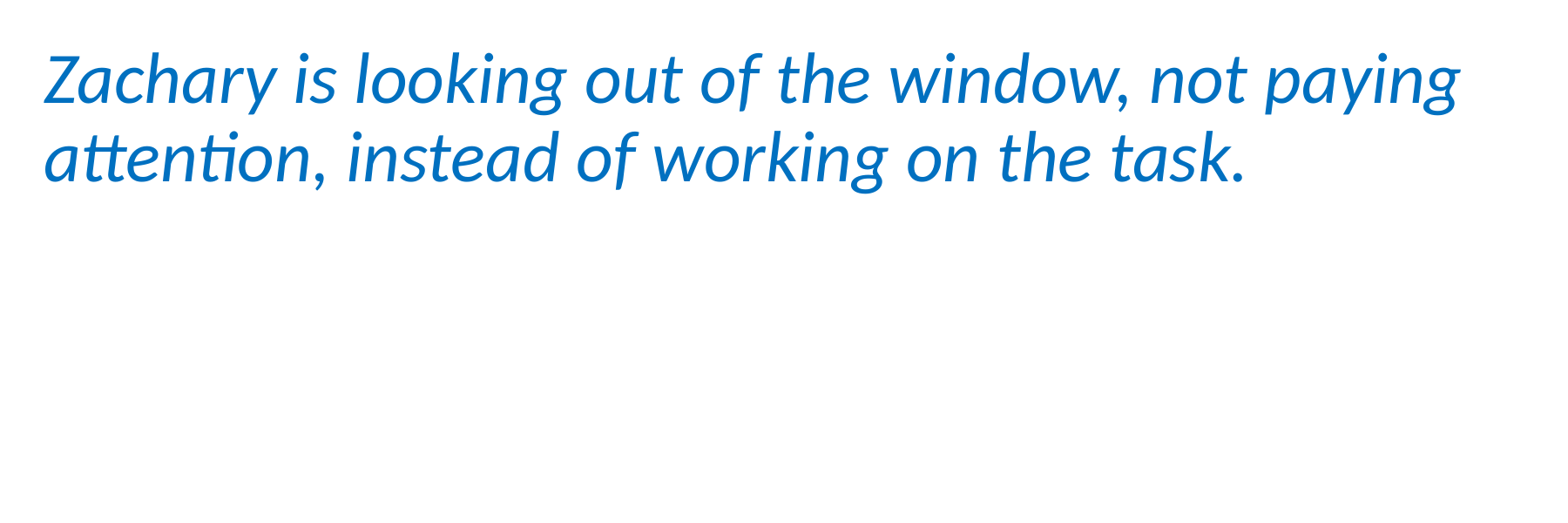

Zachary is looking out of the window, not paying attention, instead of working on the task.